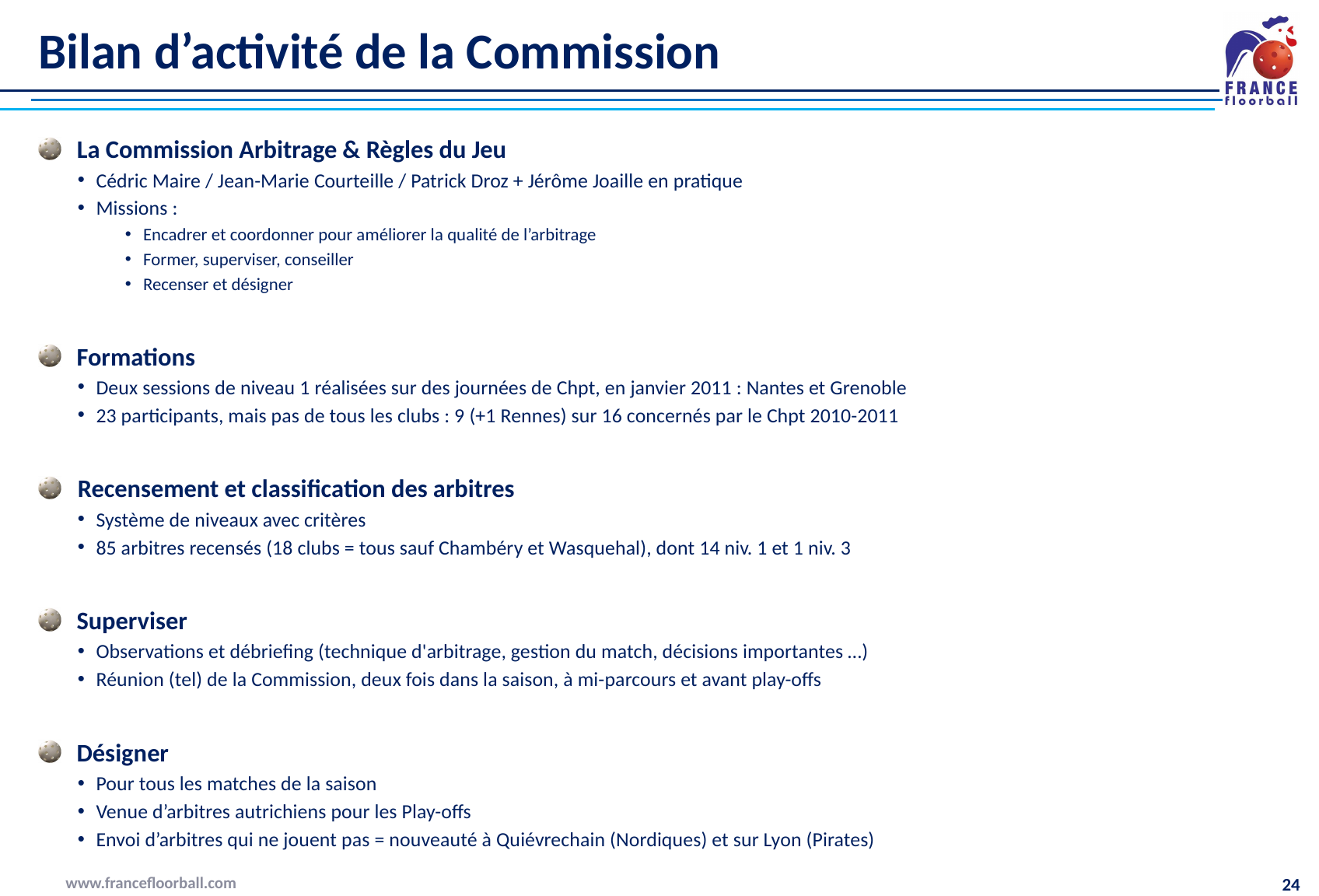

# Bilan d’activité de la Commission
La Commission Arbitrage & Règles du Jeu
Cédric Maire / Jean-Marie Courteille / Patrick Droz + Jérôme Joaille en pratique
Missions :
Encadrer et coordonner pour améliorer la qualité de l’arbitrage
Former, superviser, conseiller
Recenser et désigner

Formations
Deux sessions de niveau 1 réalisées sur des journées de Chpt, en janvier 2011 : Nantes et Grenoble
23 participants, mais pas de tous les clubs : 9 (+1 Rennes) sur 16 concernés par le Chpt 2010-2011

Recensement et classification des arbitres
Système de niveaux avec critères
85 arbitres recensés (18 clubs = tous sauf Chambéry et Wasquehal), dont 14 niv. 1 et 1 niv. 3

Superviser
Observations et débriefing (technique d'arbitrage, gestion du match, décisions importantes …)
Réunion (tel) de la Commission, deux fois dans la saison, à mi-parcours et avant play-offs

Désigner
Pour tous les matches de la saison
Venue d’arbitres autrichiens pour les Play-offs
Envoi d’arbitres qui ne jouent pas = nouveauté à Quiévrechain (Nordiques) et sur Lyon (Pirates)
www.francefloorball.com
24